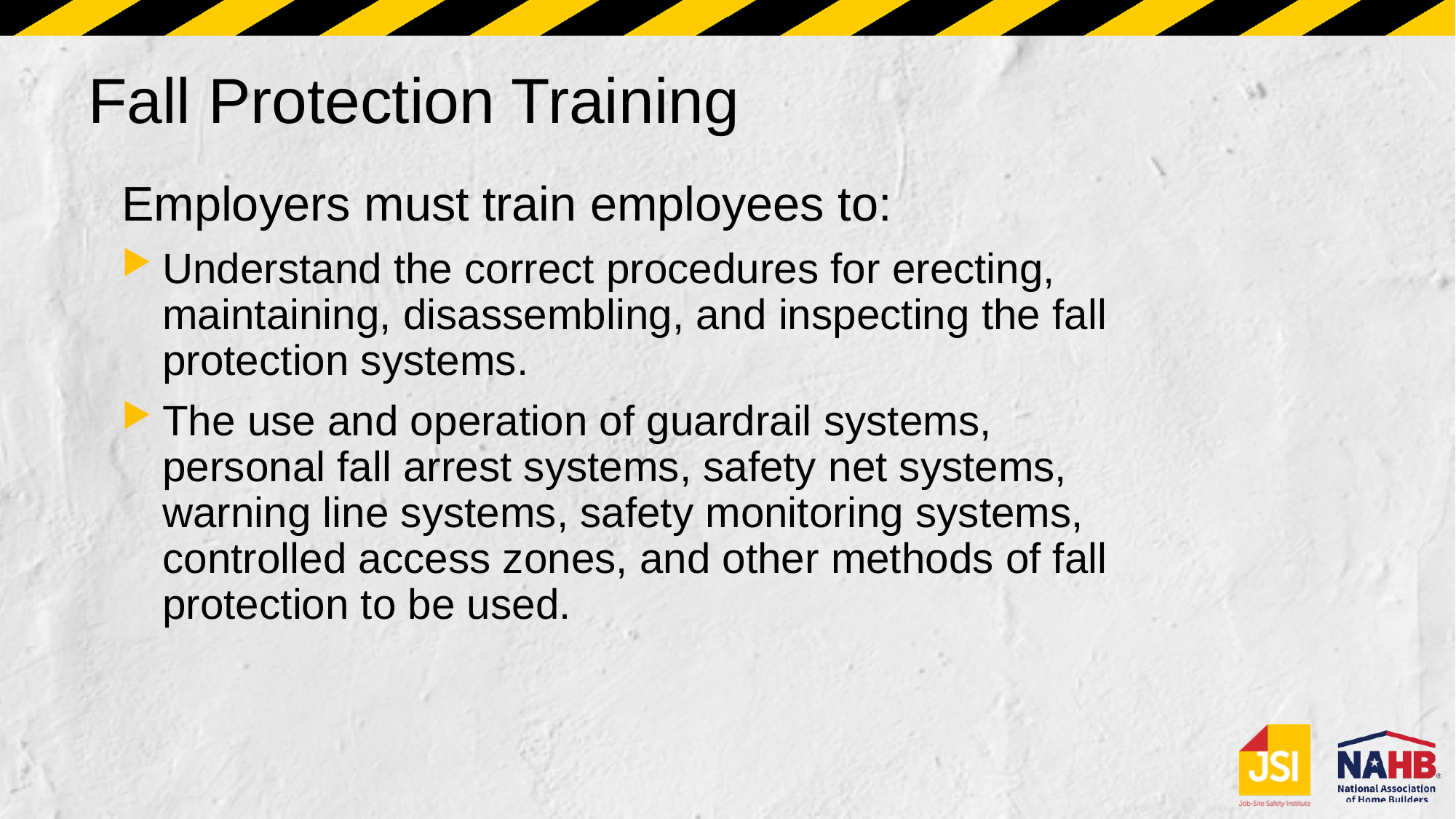

# Fall Protection Training
Employers must train employees to:
Understand the correct procedures for erecting, maintaining, disassembling, and inspecting the fall protection systems.
The use and operation of guardrail systems, personal fall arrest systems, safety net systems, warning line systems, safety monitoring systems, controlled access zones, and other methods of fall protection to be used.